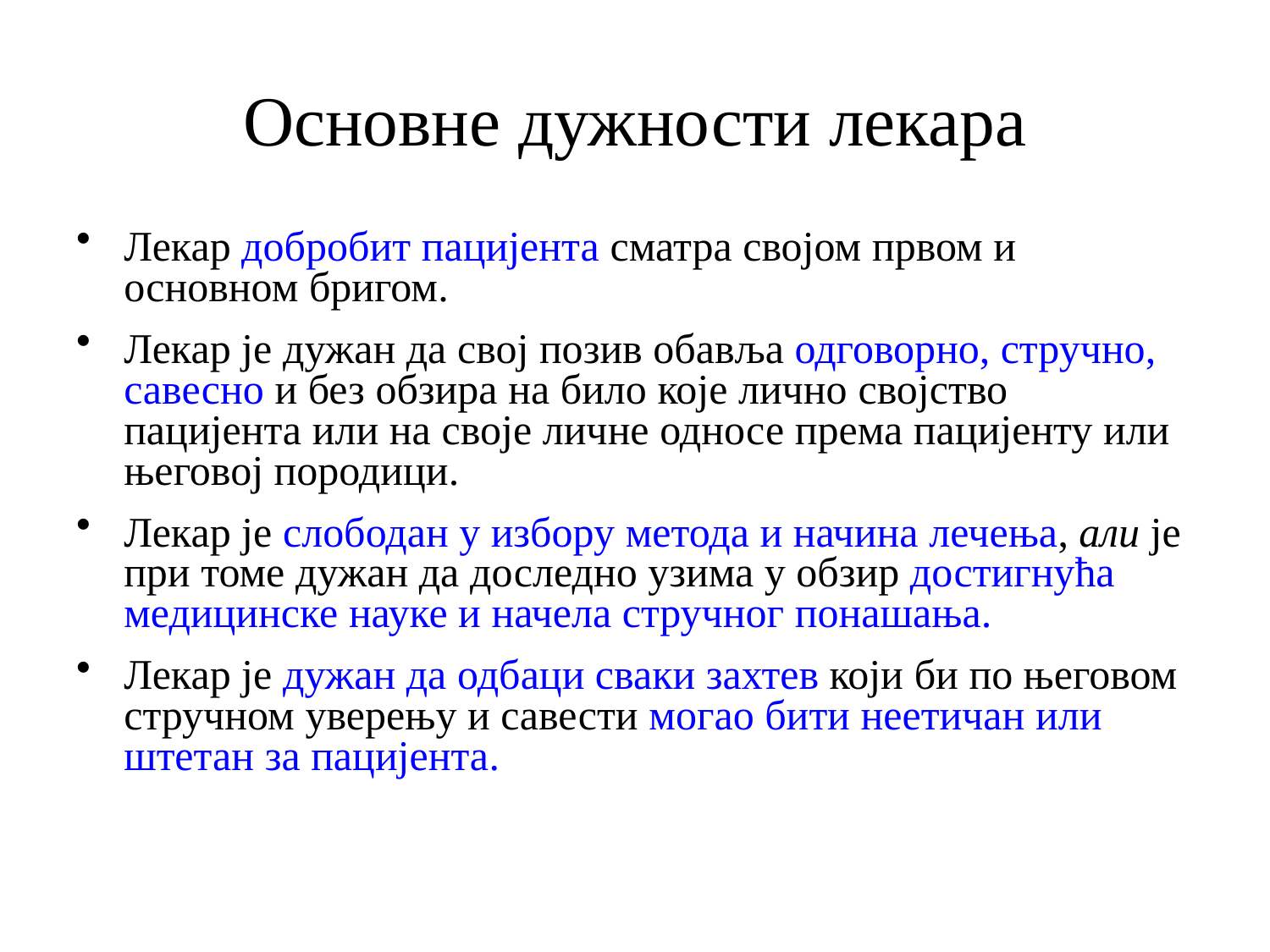

# Основне дужности лекара
Лекар добробит пацијента сматра својом првом и основном бригом.
Лекар је дужан да свој позив обавља одговорно, стручно, савесно и без обзира на било које лично својство пацијента или на своје личне односе према пацијенту или његовој породици.
Лекар је слободан у избору метода и начина лечења, али је при томе дужан да доследно узима у обзир достигнућа медицинске науке и начела стручног понашања.
Лекар је дужан да одбаци сваки захтев који би по његовом стручном уверењу и савести могао бити неетичан или штетан за пацијента.